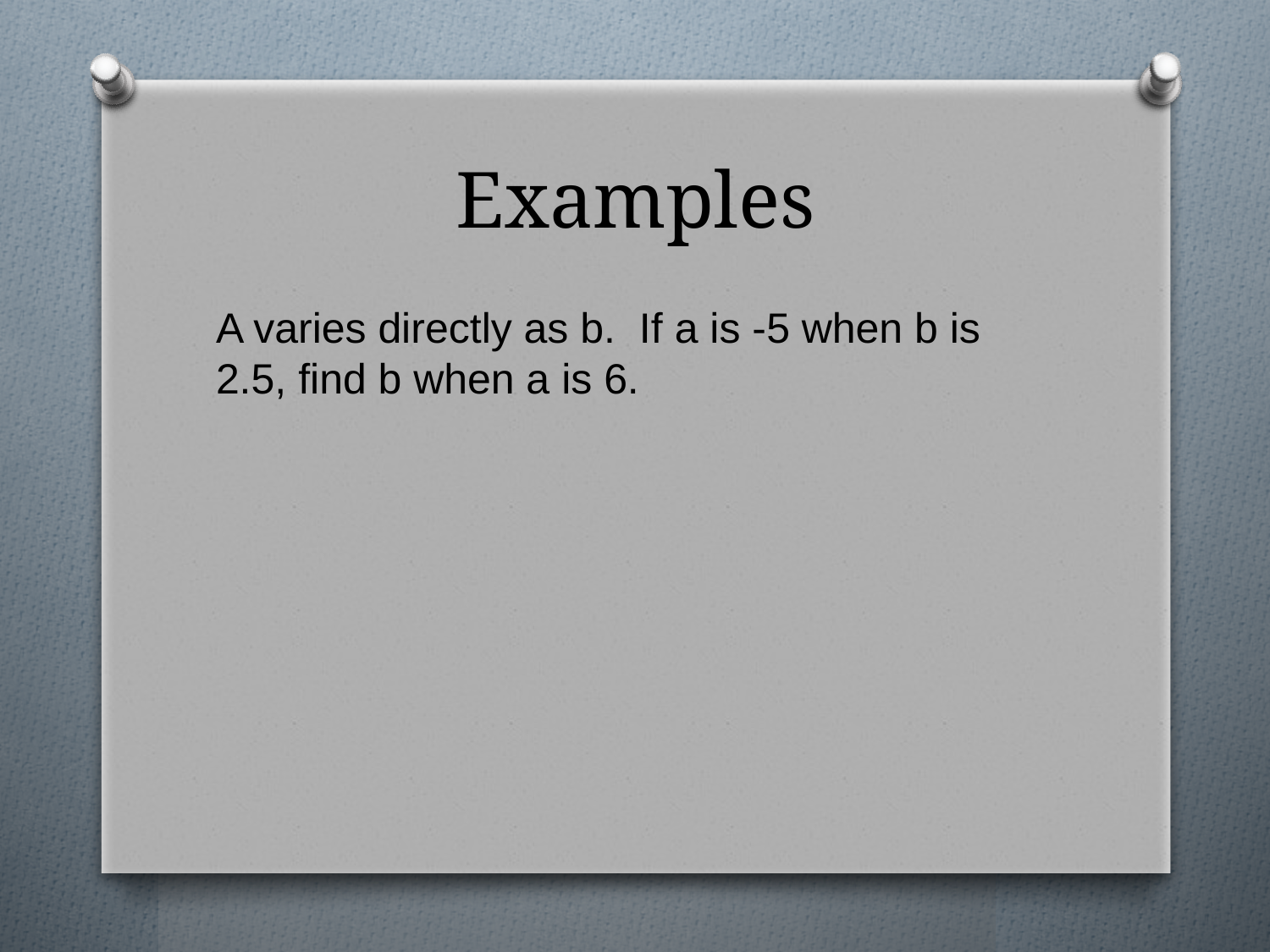

# Examples
A varies directly as b.  If a is -5 when b is 2.5, find b when a is 6.